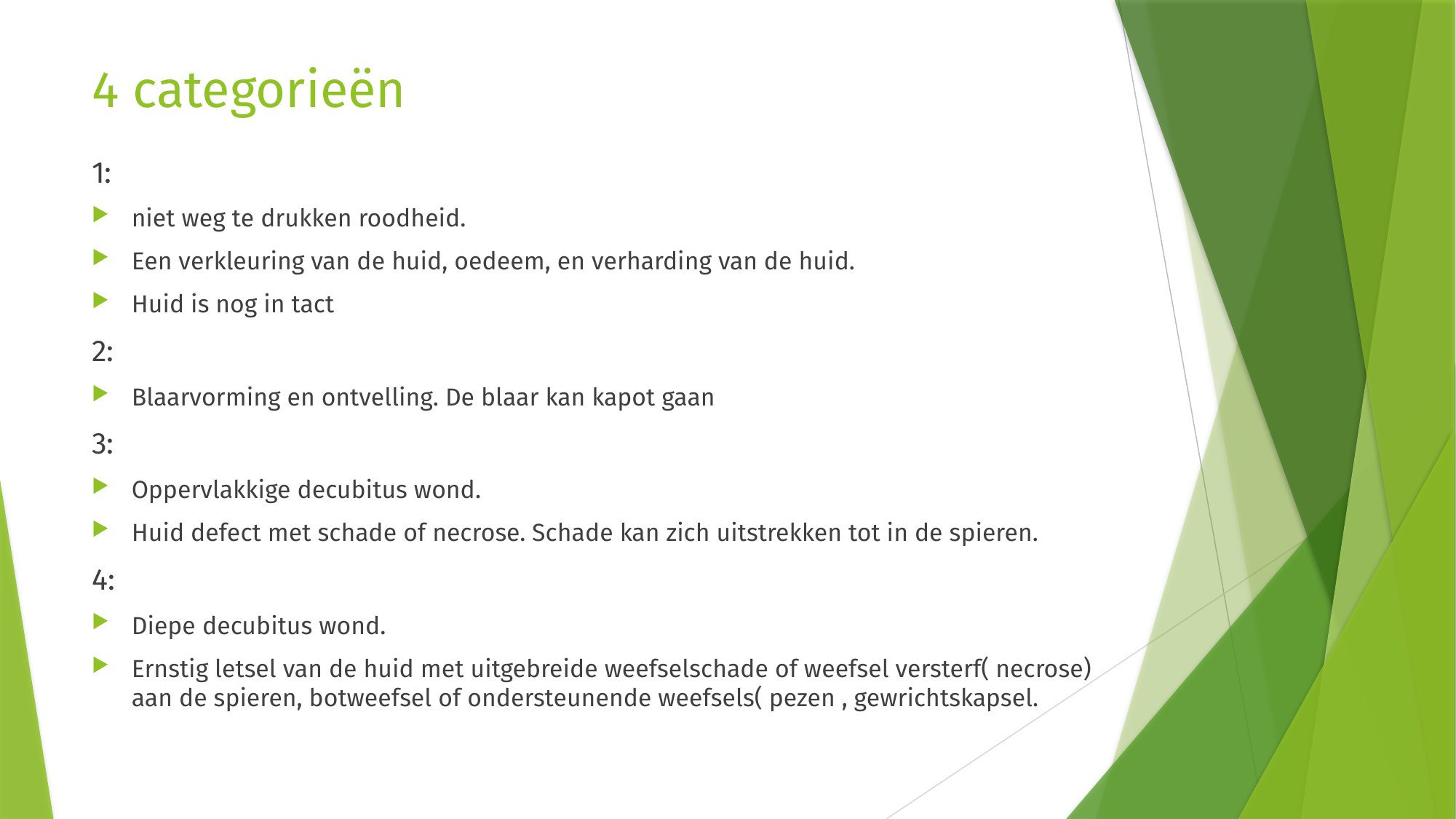

# 4 categorieën
1:
niet weg te drukken roodheid.
Een verkleuring van de huid, oedeem, en verharding van de huid.
Huid is nog in tact
2:
Blaarvorming en ontvelling. De blaar kan kapot gaan
3:
Oppervlakkige decubitus wond.
Huid defect met schade of necrose. Schade kan zich uitstrekken tot in de spieren.
4:
Diepe decubitus wond.
Ernstig letsel van de huid met uitgebreide weefselschade of weefsel versterf( necrose) aan de spieren, botweefsel of ondersteunende weefsels( pezen , gewrichtskapsel.